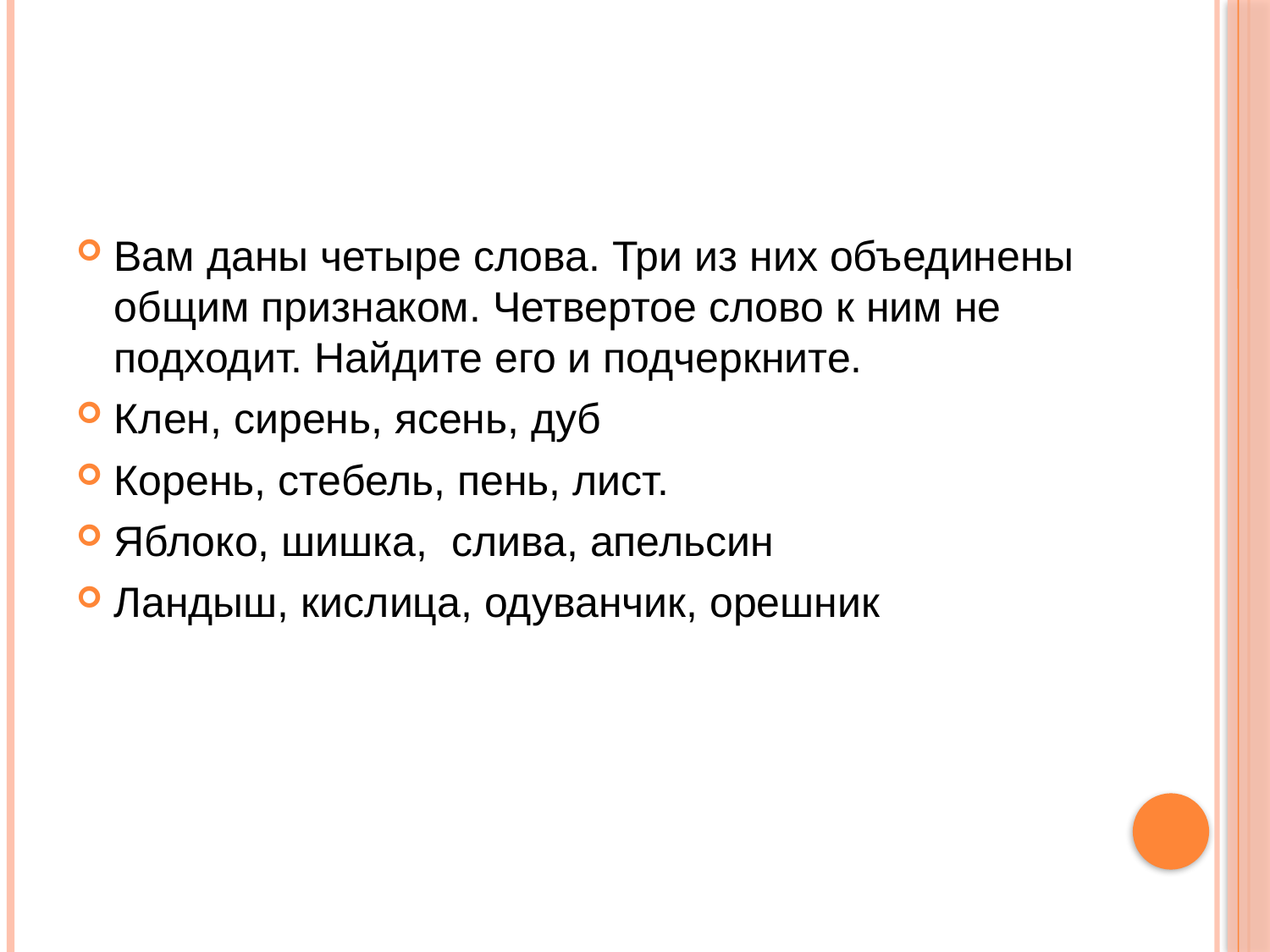

Вам даны четыре слова. Три из них объединены общим признаком. Четвертое слово к ним не подходит. Найдите его и подчеркните.
Клен, сирень, ясень, дуб
Корень, стебель, пень, лист.
Яблоко, шишка,  слива, апельсин
Ландыш, кислица, одуванчик, орешник